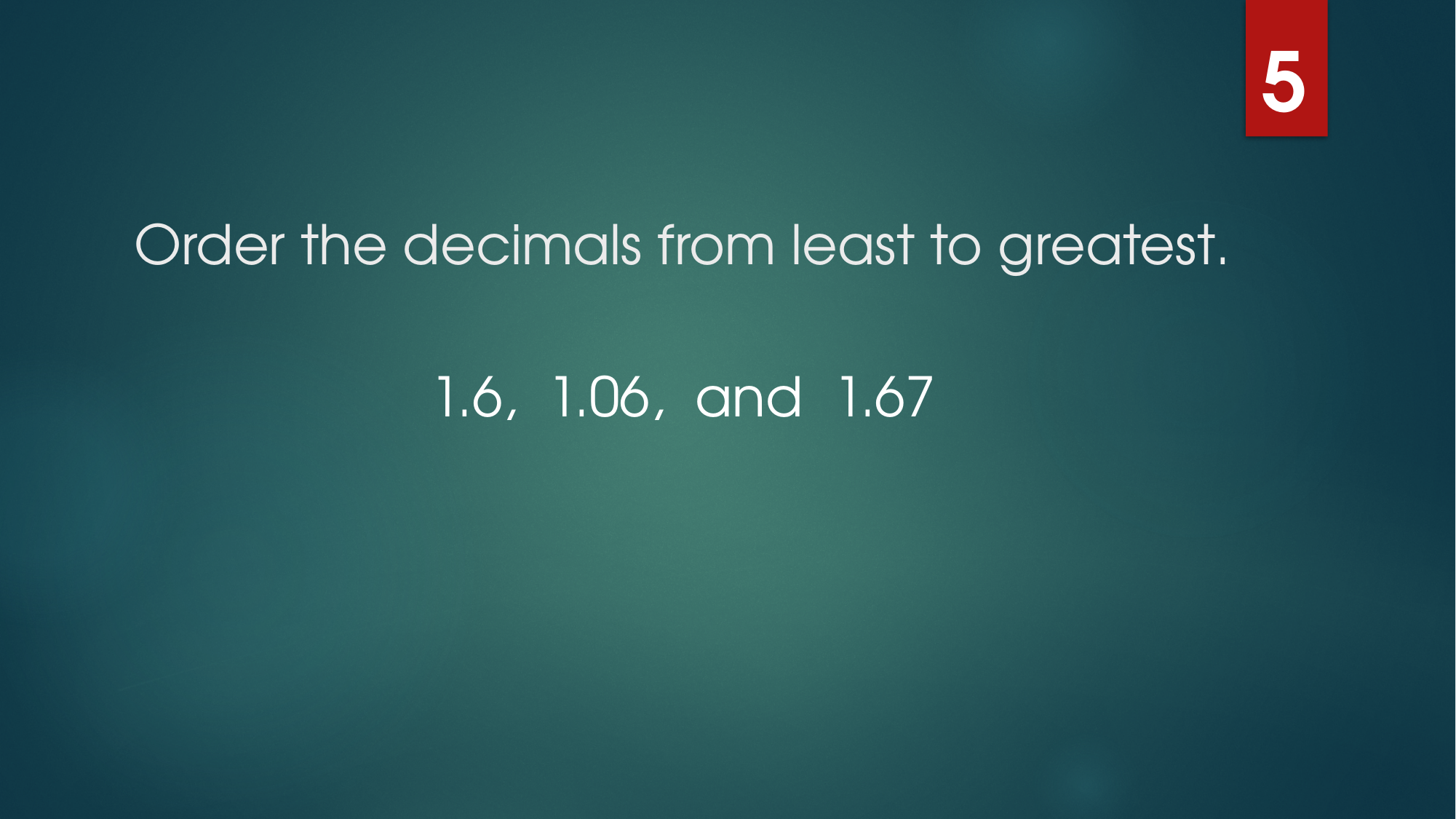

5
# Order the decimals from least to greatest.
1.6,  1.06,  and  1.67